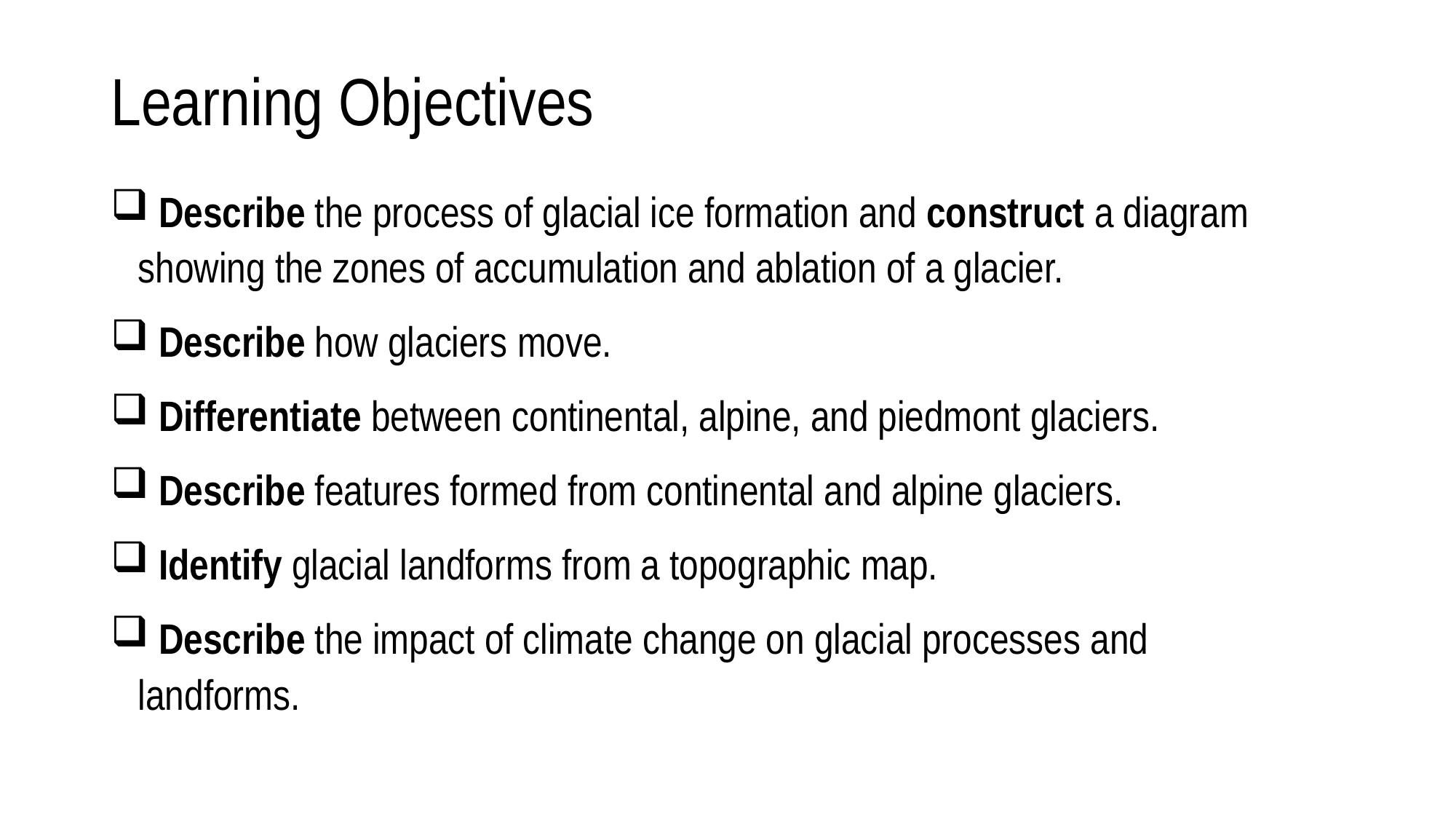

# Learning Objectives
 Describe the process of glacial ice formation and construct a diagram showing the zones of accumulation and ablation of a glacier.
 Describe how glaciers move.
 Differentiate between continental, alpine, and piedmont glaciers.
 Describe features formed from continental and alpine glaciers.
 Identify glacial landforms from a topographic map.
 Describe the impact of climate change on glacial processes and landforms.